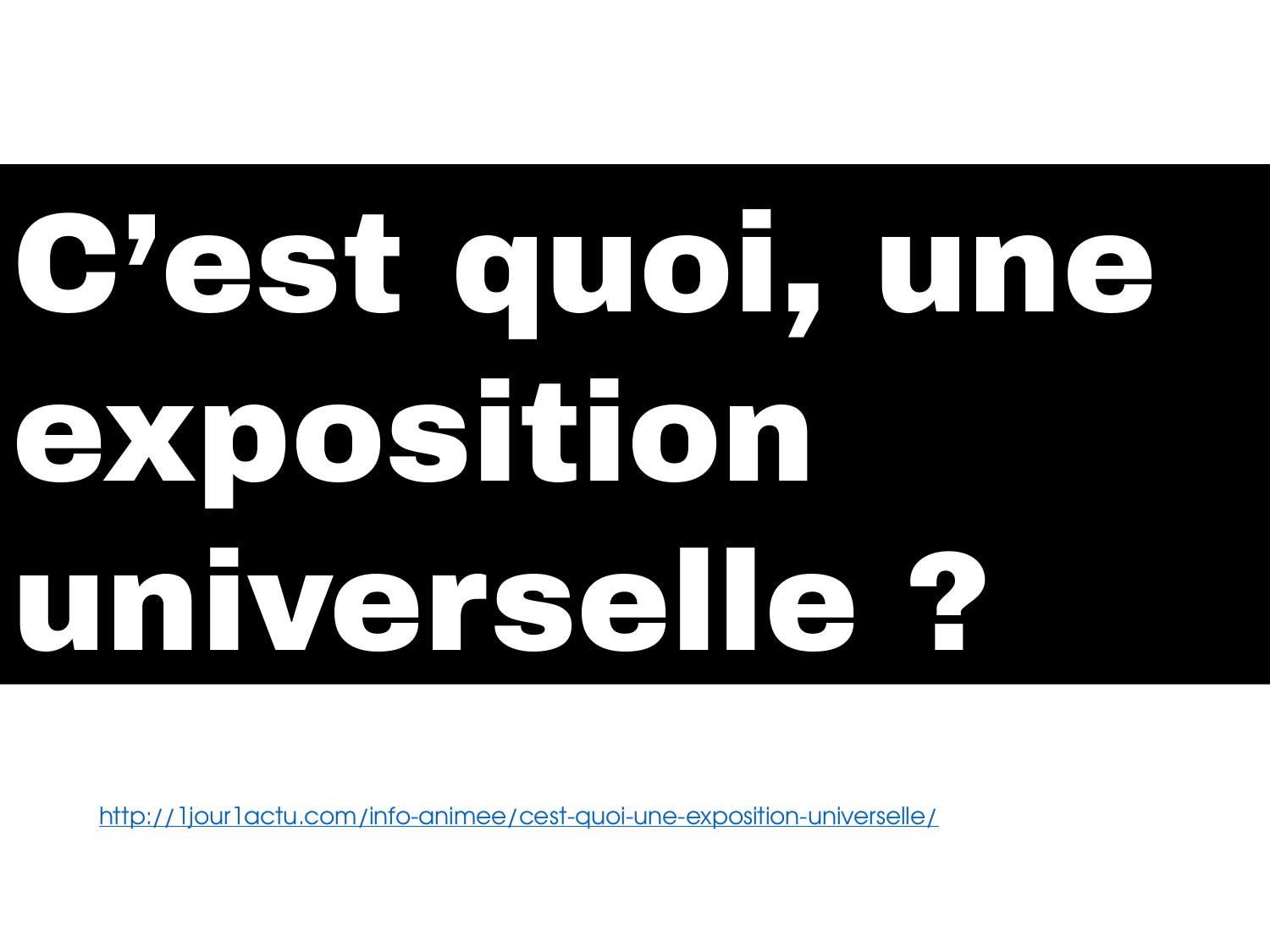

C’est quoi, une exposition universelle ?
http://1jour1actu.com/info-animee/cest-quoi-une-exposition-universelle/